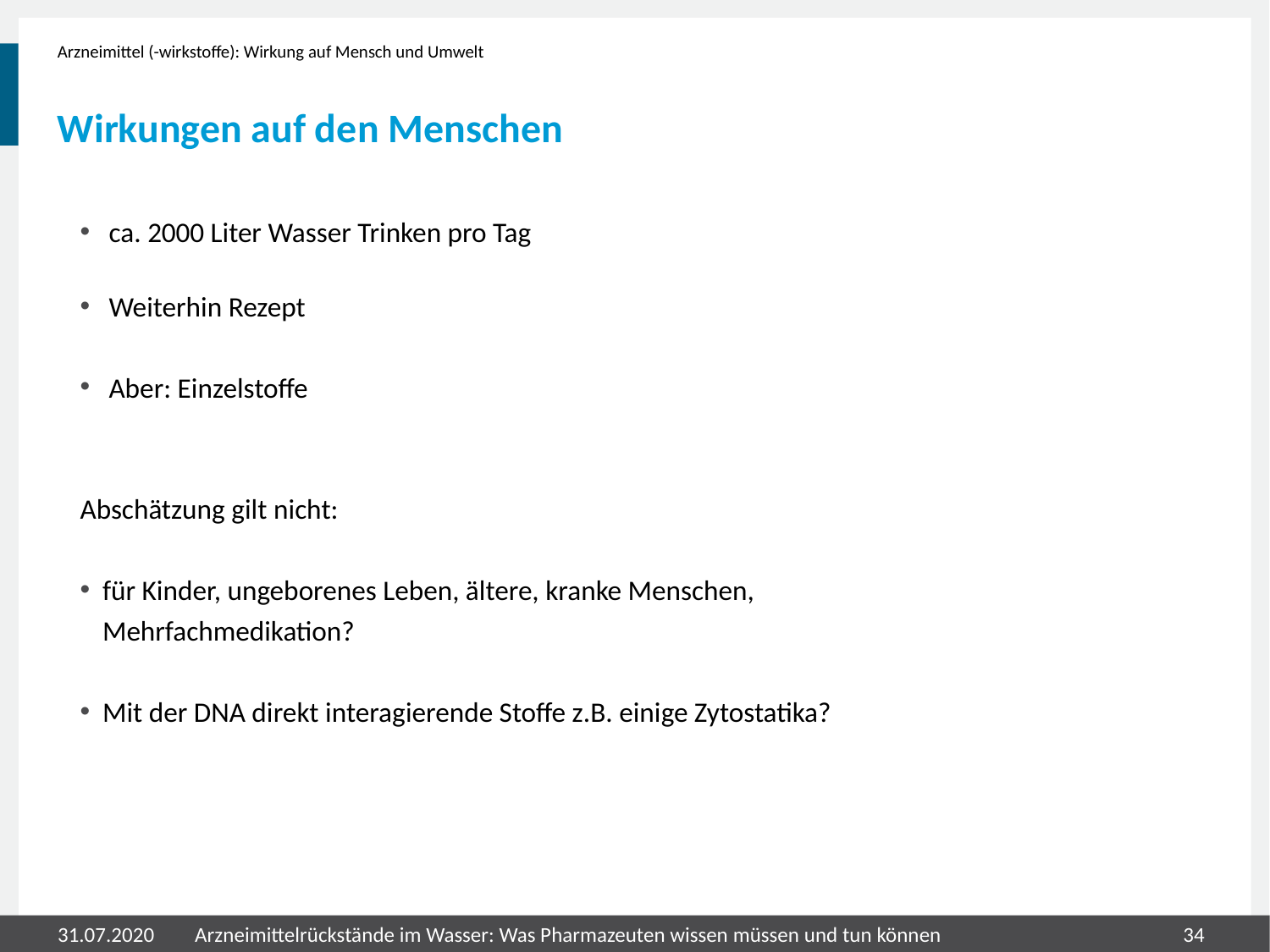

Arzneimittel (-wirkstoffe): Wirkung auf Mensch und Umwelt
# Wirkungen auf den Menschen
 ca. 2000 Liter Wasser Trinken pro Tag
 Weiterhin Rezept
 Aber: Einzelstoffe

Abschätzung gilt nicht:

für Kinder, ungeborenes Leben, ältere, kranke Menschen, Mehrfachmedikation?

Mit der DNA direkt interagierende Stoffe z.B. einige Zytostatika?

31.07.2020
Arzneimittelrückstände im Wasser: Was Pharmazeuten wissen müssen und tun können
34